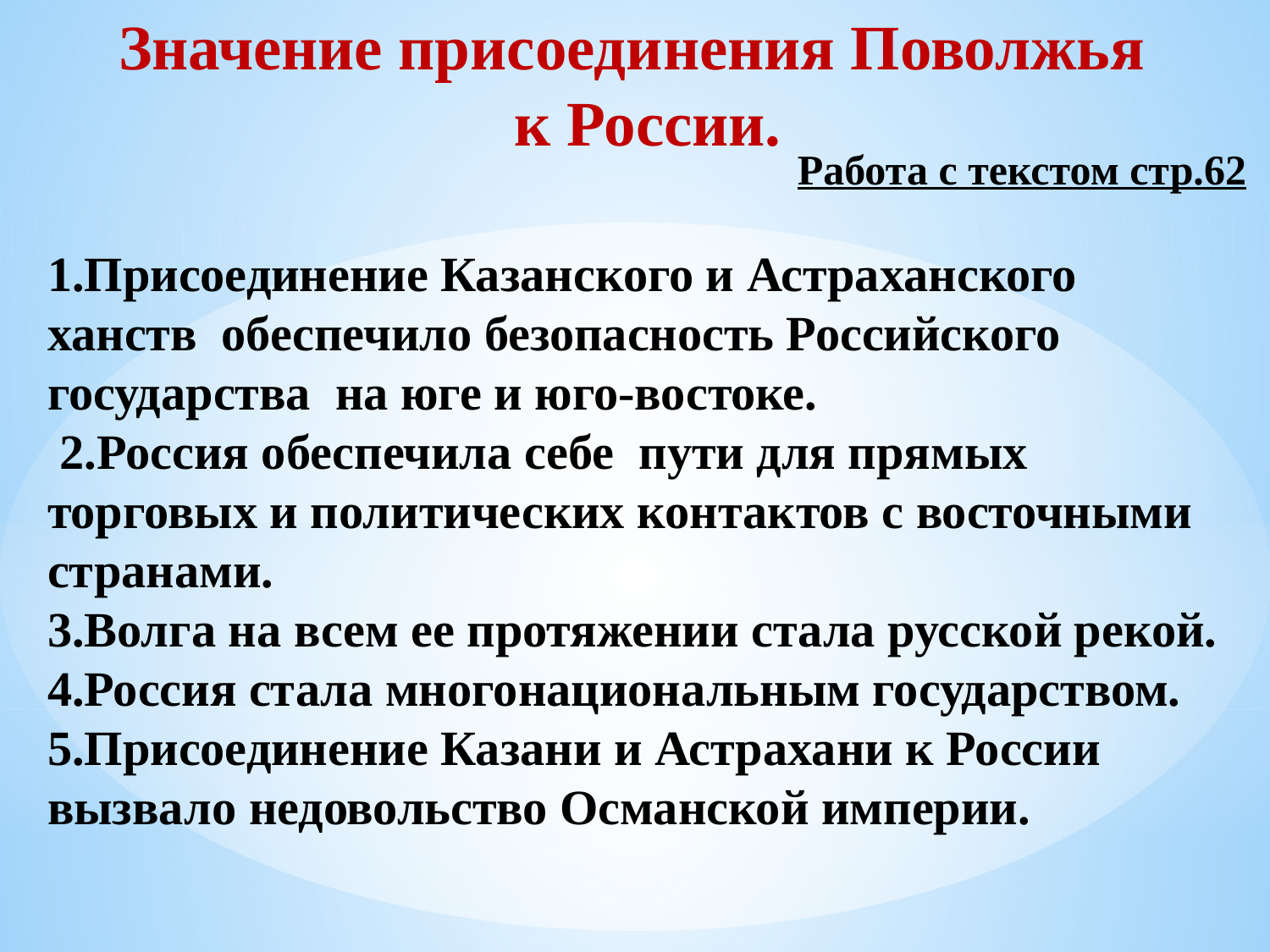

Значение присоединения Поволжья
 к России.
Работа с текстом стр.62
1.Присоединение Казанского и Астраханского ханств  обеспечило безопасность Российского государства  на юге и юго-востоке.
 2.Россия обеспечила себе  пути для прямых  торговых и политических контактов с восточными странами.
3.Волга на всем ее протяжении стала русской рекой.
4.Россия стала многонациональным государством.
5.Присоединение Казани и Астрахани к России вызвало недовольство Османской империи.